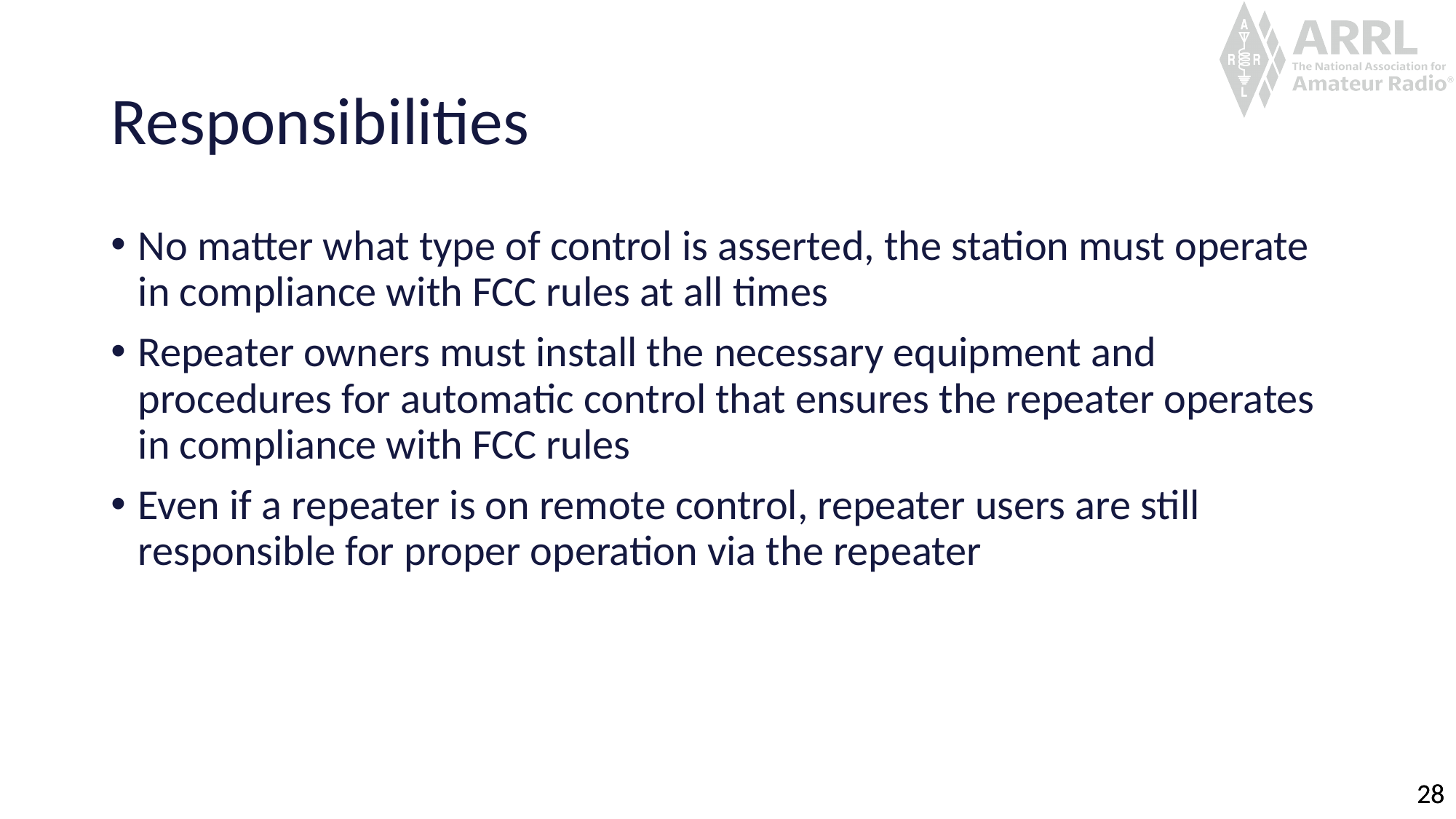

# Responsibilities
No matter what type of control is asserted, the station must operate in compliance with FCC rules at all times
Repeater owners must install the necessary equipment and procedures for automatic control that ensures the repeater operates in compliance with FCC rules
Even if a repeater is on remote control, repeater users are still responsible for proper operation via the repeater